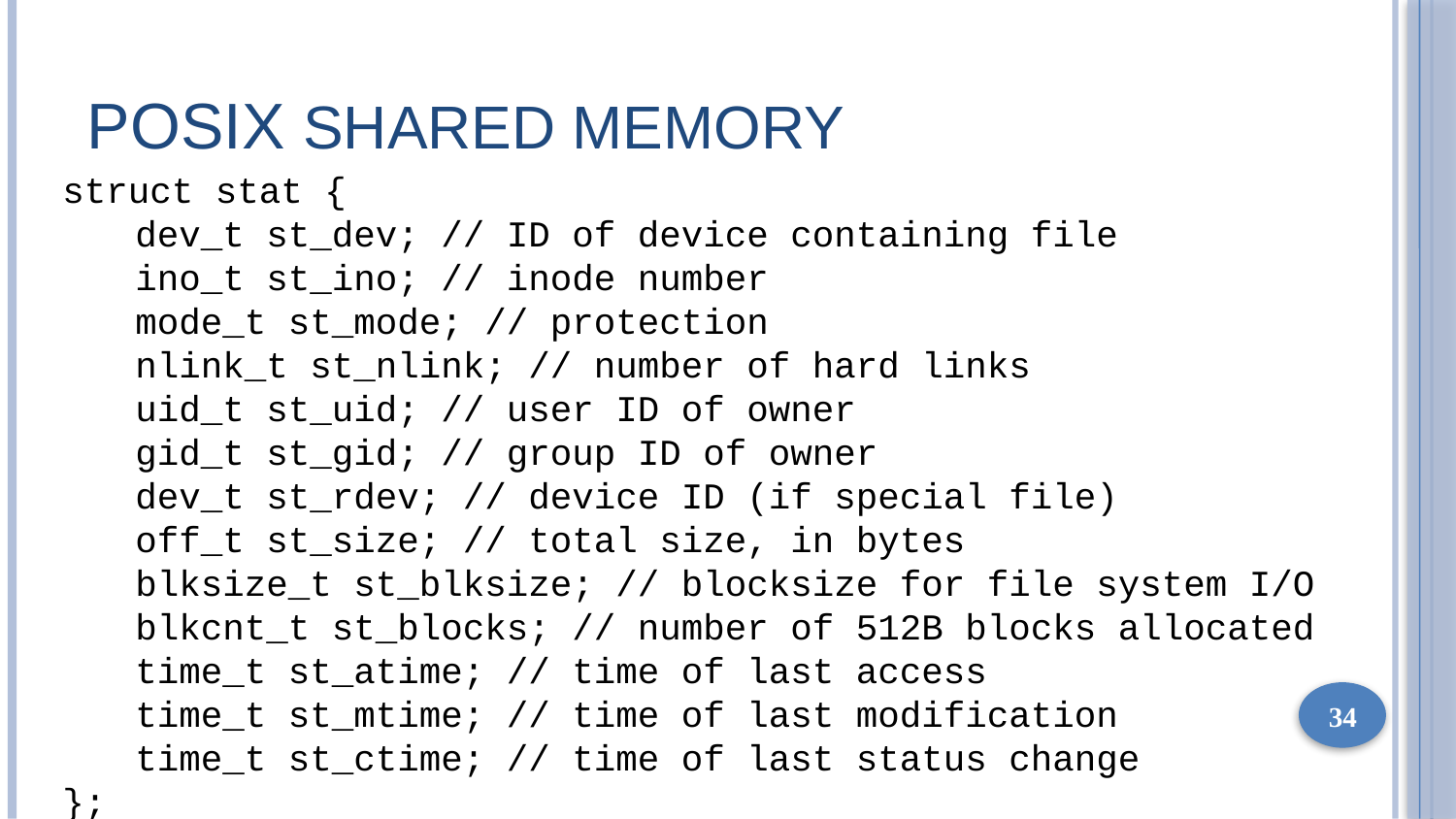

# POSIX Shared Memory
struct stat {
dev_t st_dev; // ID of device containing file
ino_t st_ino; // inode number
mode_t st_mode; // protection
nlink_t st_nlink; // number of hard links
uid_t st_uid; // user ID of owner
gid_t st_gid; // group ID of owner
dev_t st_rdev; // device ID (if special file)
off_t st_size; // total size, in bytes
blksize_t st_blksize; // blocksize for file system I/O blkcnt_t st_blocks; // number of 512B blocks allocated
time_t st_atime; // time of last access
time_t st_mtime; // time of last modification
time_t st_ctime; // time of last status change
};
34